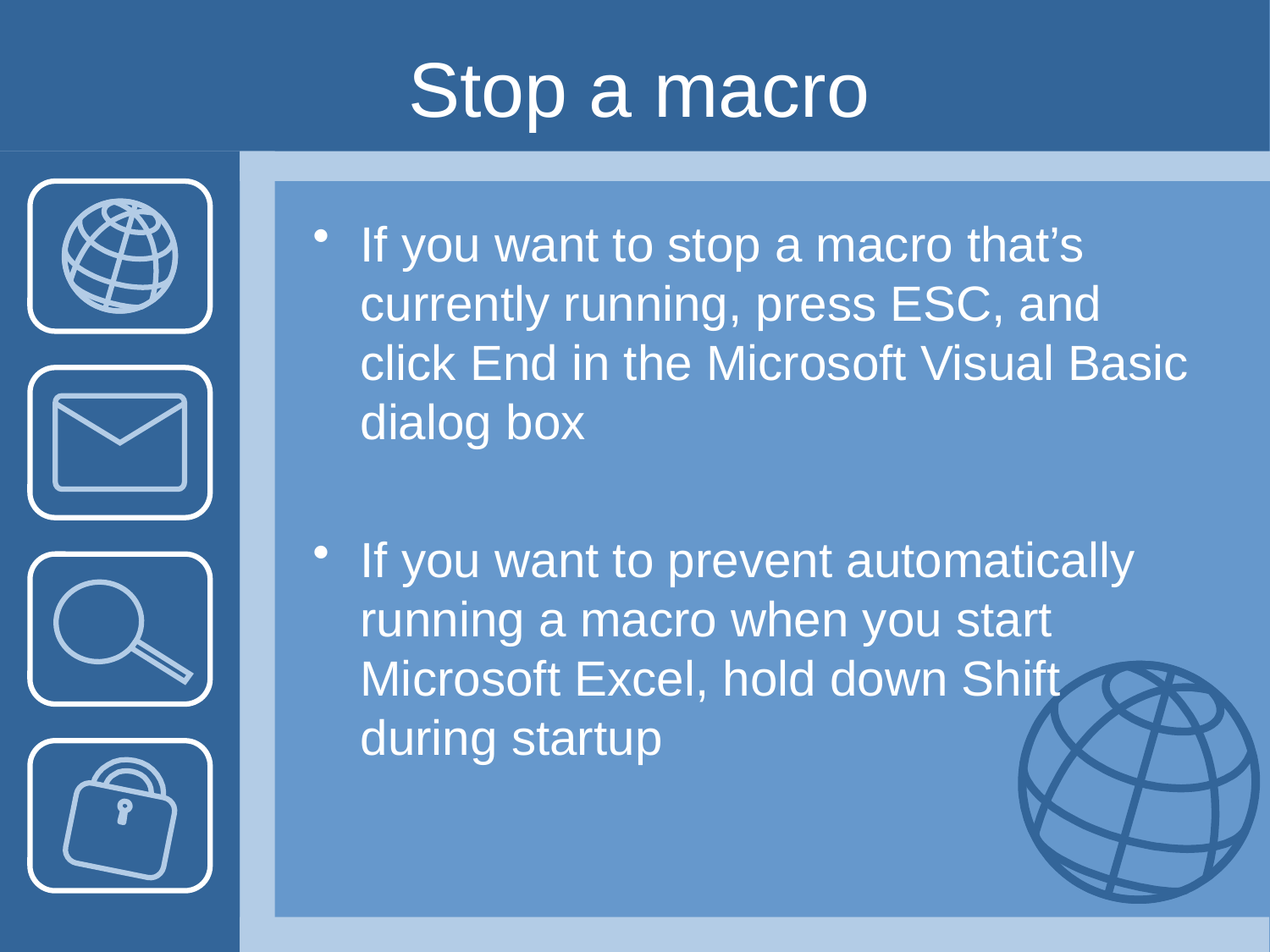

# Stop a macro
If you want to stop a macro that’s currently running, press ESC, and click End in the Microsoft Visual Basic dialog box

If you want to prevent automatically running a macro when you start Microsoft Excel, hold down Shift during startup